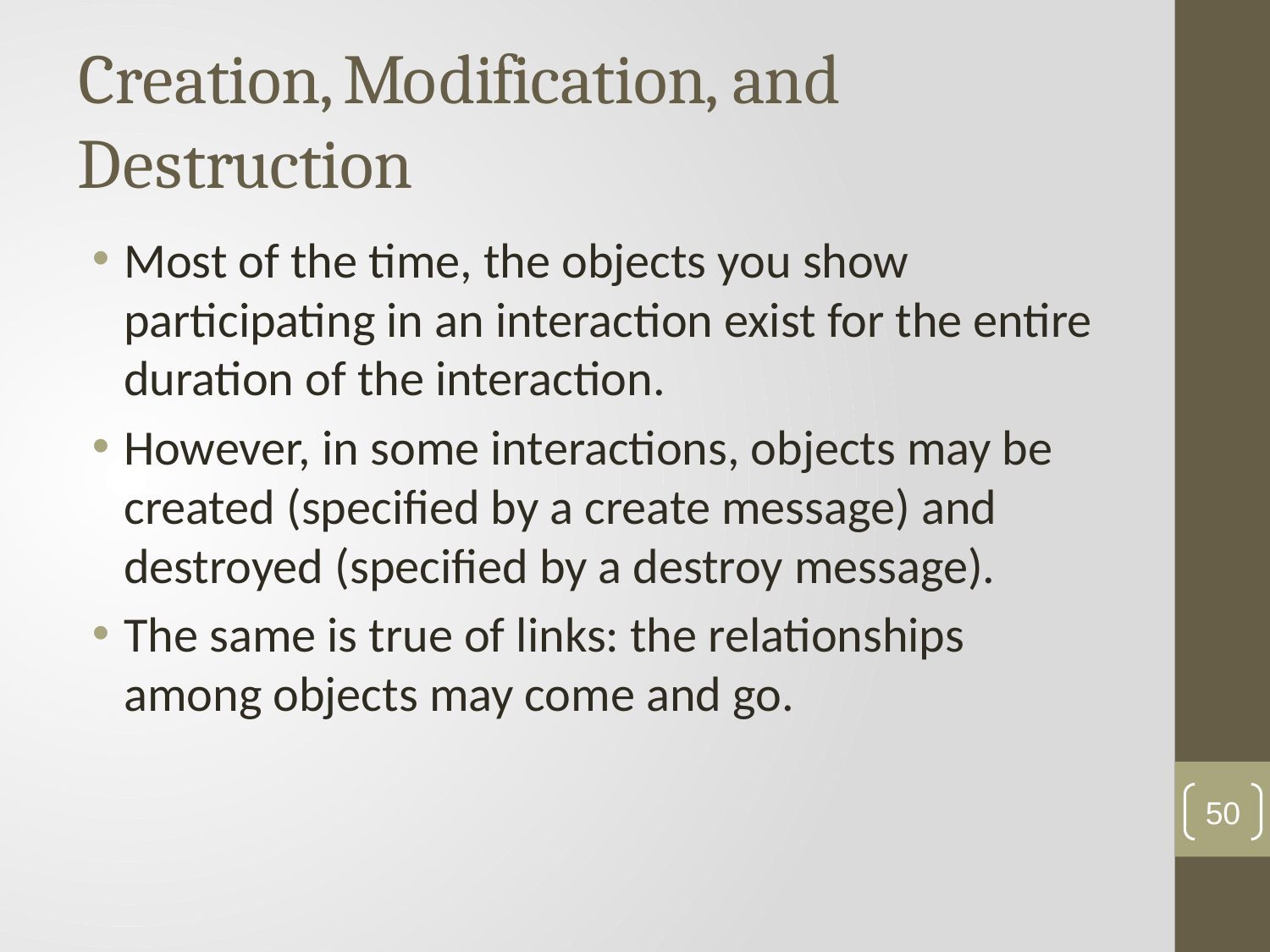

# Creation, Modification, and Destruction
Most of the time, the objects you show participating in an interaction exist for the entire duration of the interaction.
However, in some interactions, objects may be created (specified by a create message) and destroyed (specified by a destroy message).
The same is true of links: the relationships among objects may come and go.
50